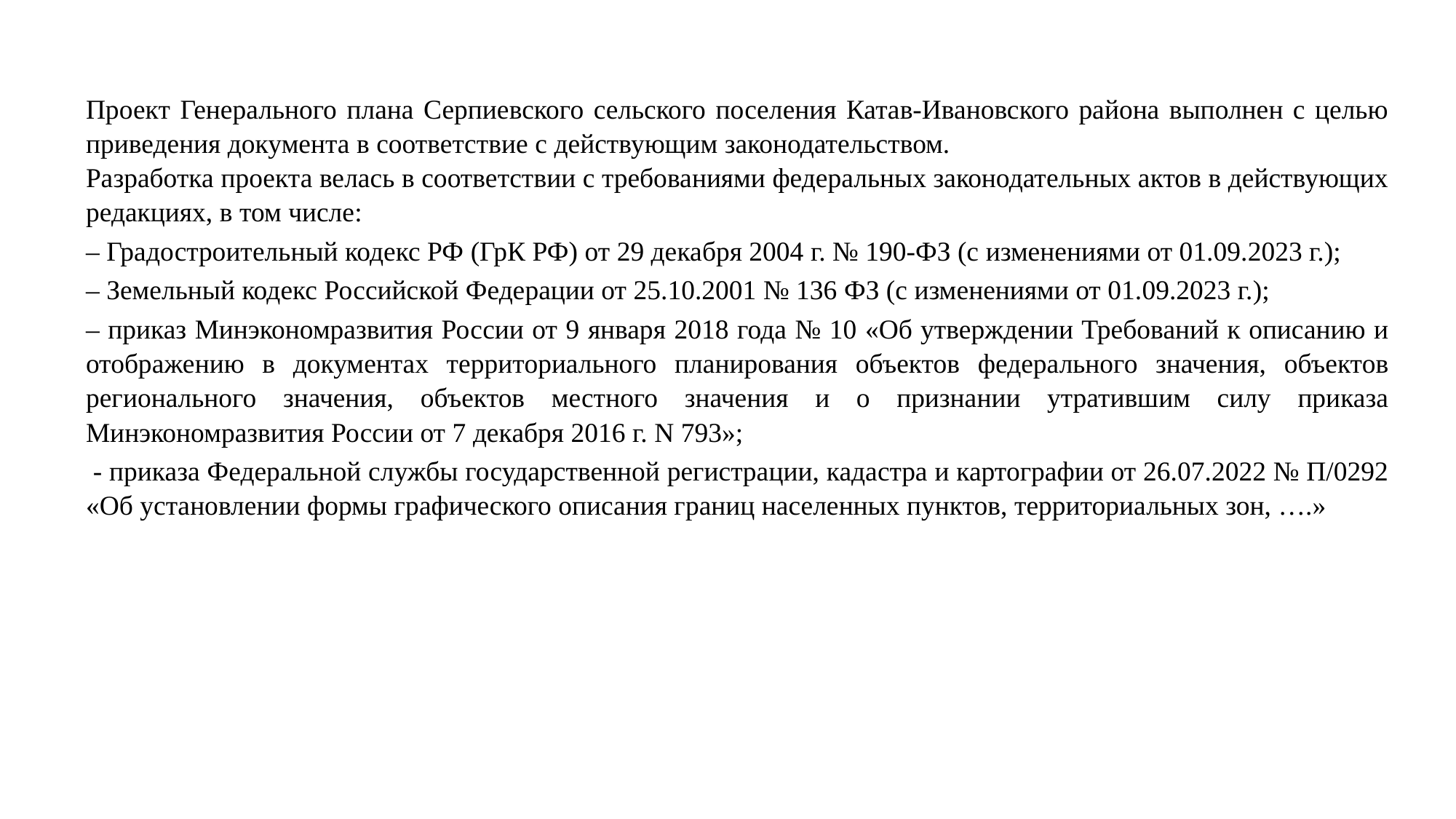

Проект Генерального плана Серпиевского сельского поселения Катав-Ивановского района выполнен с целью приведения документа в соответствие с действующим законодательством.
Разработка проекта велась в соответствии с требованиями федеральных законодательных актов в действующих редакциях, в том числе:
– Градостроительный кодекс РФ (ГрК РФ) от 29 декабря 2004 г. № 190-ФЗ (с изменениями от 01.09.2023 г.);
– Земельный кодекс Российской Федерации от 25.10.2001 № 136 ФЗ (с изменениями от 01.09.2023 г.);
– приказ Минэкономразвития России от 9 января 2018 года № 10 «Об утверждении Требований к описанию и отображению в документах территориального планирования объектов федерального значения, объектов регионального значения, объектов местного значения и о признании утратившим силу приказа Минэкономразвития России от 7 декабря 2016 г. N 793»;
 - приказа Федеральной службы государственной регистрации, кадастра и картографии от 26.07.2022 № П/0292 «Об установлении формы графического описания границ населенных пунктов, территориальных зон, ….»